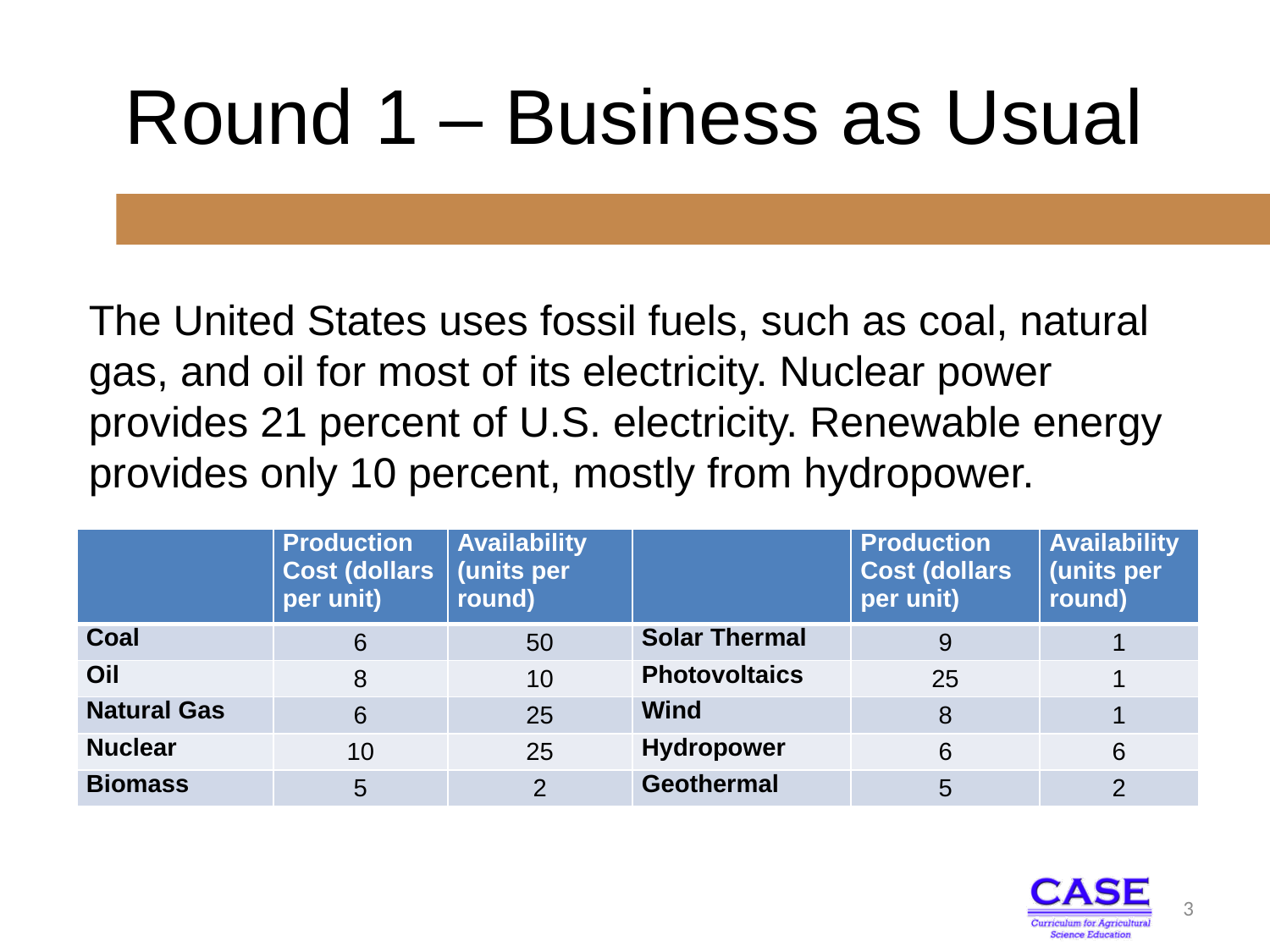

# Round 1 – Business as Usual
The United States uses fossil fuels, such as coal, natural gas, and oil for most of its electricity. Nuclear power provides 21 percent of U.S. electricity. Renewable energy provides only 10 percent, mostly from hydropower.
|  | Production Cost (dollars per unit) | Availability (units per round) |  | Production Cost (dollars per unit) | Availability (units per round) |
| --- | --- | --- | --- | --- | --- |
| Coal | 6 | 50 | Solar Thermal | 9 | 1 |
| Oil | 8 | 10 | Photovoltaics | 25 | 1 |
| Natural Gas | 6 | 25 | Wind | 8 | 1 |
| Nuclear | 10 | 25 | Hydropower | 6 | 6 |
| Biomass | 5 | 2 | Geothermal | 5 | 2 |
3